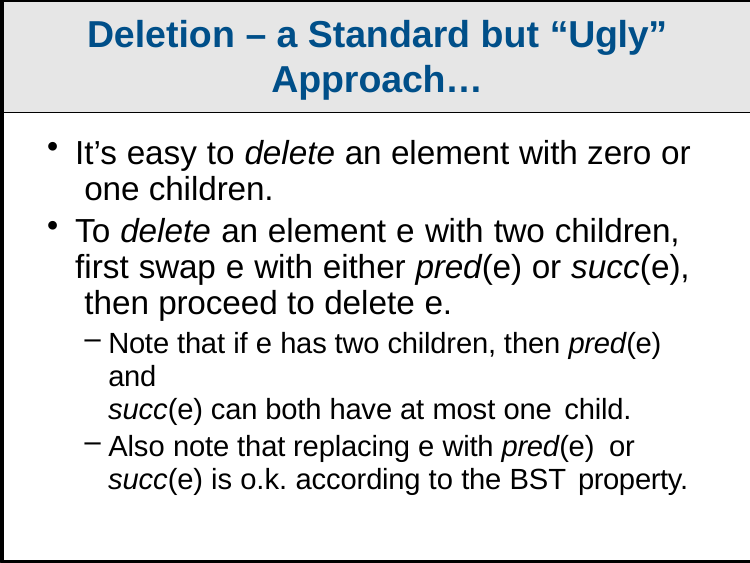

Deletion – a Standard but “Ugly”
Approach…
It’s easy to delete an element with zero or  one children.
To delete an element e with two children,  first swap e with either pred(e) or succ(e),  then proceed to delete e.
Note that if e has two children, then pred(e) and
succ(e) can both have at most one child.
Also note that replacing e with pred(e) or
succ(e) is o.k. according to the BST property.